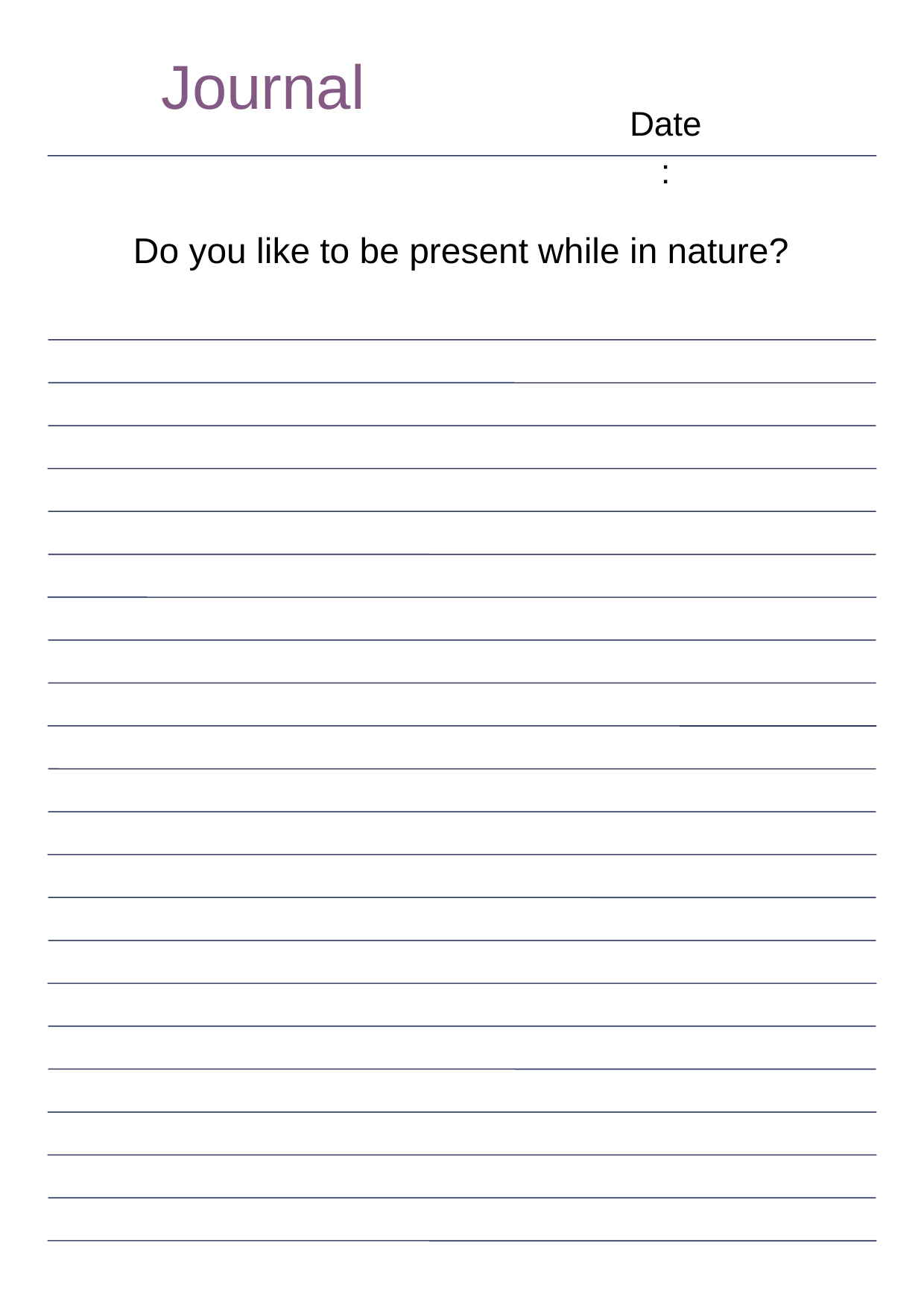

Journal
Date:

Do you like to be present while in nature?